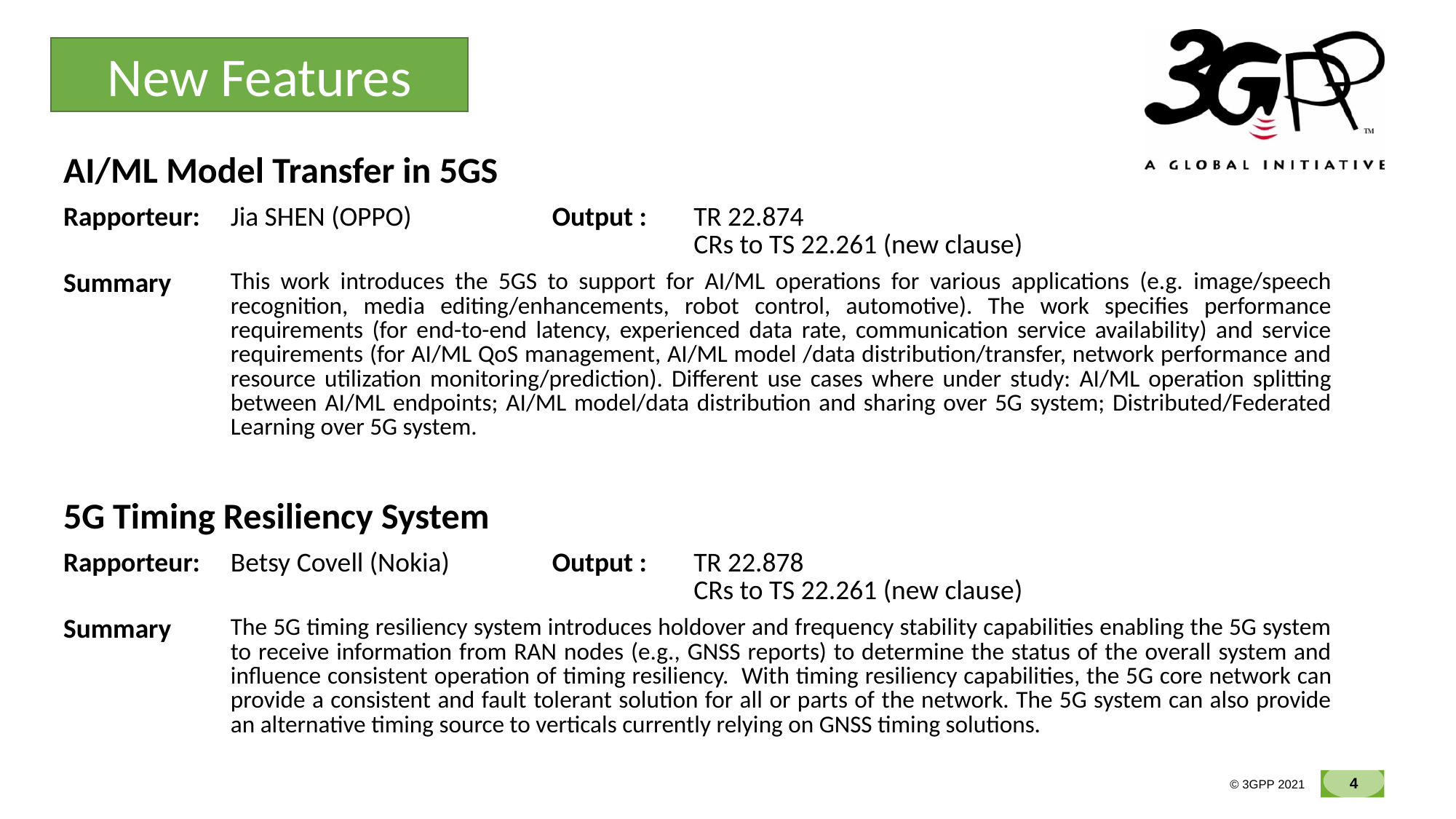

New Features
| AI/ML Model Transfer in 5GS |  |  |  |
| --- | --- | --- | --- |
| Rapporteur: | Jia SHEN (OPPO) | Output : | TR 22.874 CRs to TS 22.261 (new clause) |
| Summary | This work introduces the 5GS to support for AI/ML operations for various applications (e.g. image/speech recognition, media editing/enhancements, robot control, automotive). The work specifies performance requirements (for end-to-end latency, experienced data rate, communication service availability) and service requirements (for AI/ML QoS management, AI/ML model /data distribution/transfer, network performance and resource utilization monitoring/prediction). Different use cases where under study: AI/ML operation splitting between AI/ML endpoints; AI/ML model/data distribution and sharing over 5G system; Distributed/Federated Learning over 5G system. |  |  |
| 5G Timing Resiliency System |  |  |  |
| --- | --- | --- | --- |
| Rapporteur: | Betsy Covell (Nokia) | Output : | TR 22.878 CRs to TS 22.261 (new clause) |
| Summary | The 5G timing resiliency system introduces holdover and frequency stability capabilities enabling the 5G system to receive information from RAN nodes (e.g., GNSS reports) to determine the status of the overall system and influence consistent operation of timing resiliency.  With timing resiliency capabilities, the 5G core network can provide a consistent and fault tolerant solution for all or parts of the network. The 5G system can also provide an alternative timing source to verticals currently relying on GNSS timing solutions. |  |  |